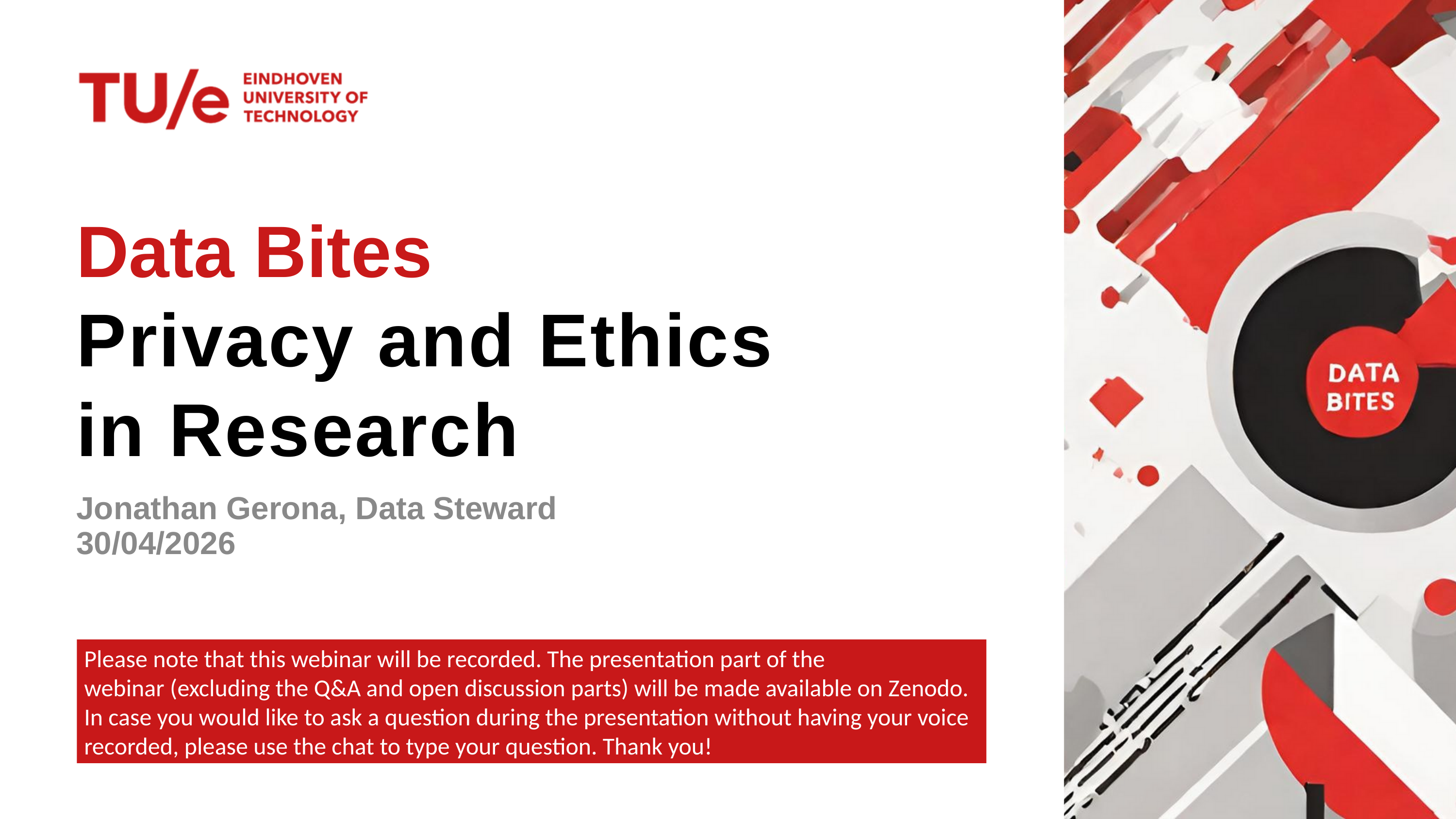

Data Bites
Privacy and Ethics
in Research
Jonathan Gerona, Data Steward
30/04/2026
Please note that this webinar will be recorded. The presentation part of the webinar (excluding the Q&A and open discussion parts) will be made available on Zenodo. In case you would like to ask a question during the presentation without having your voice recorded, please use the chat to type your question. Thank you!